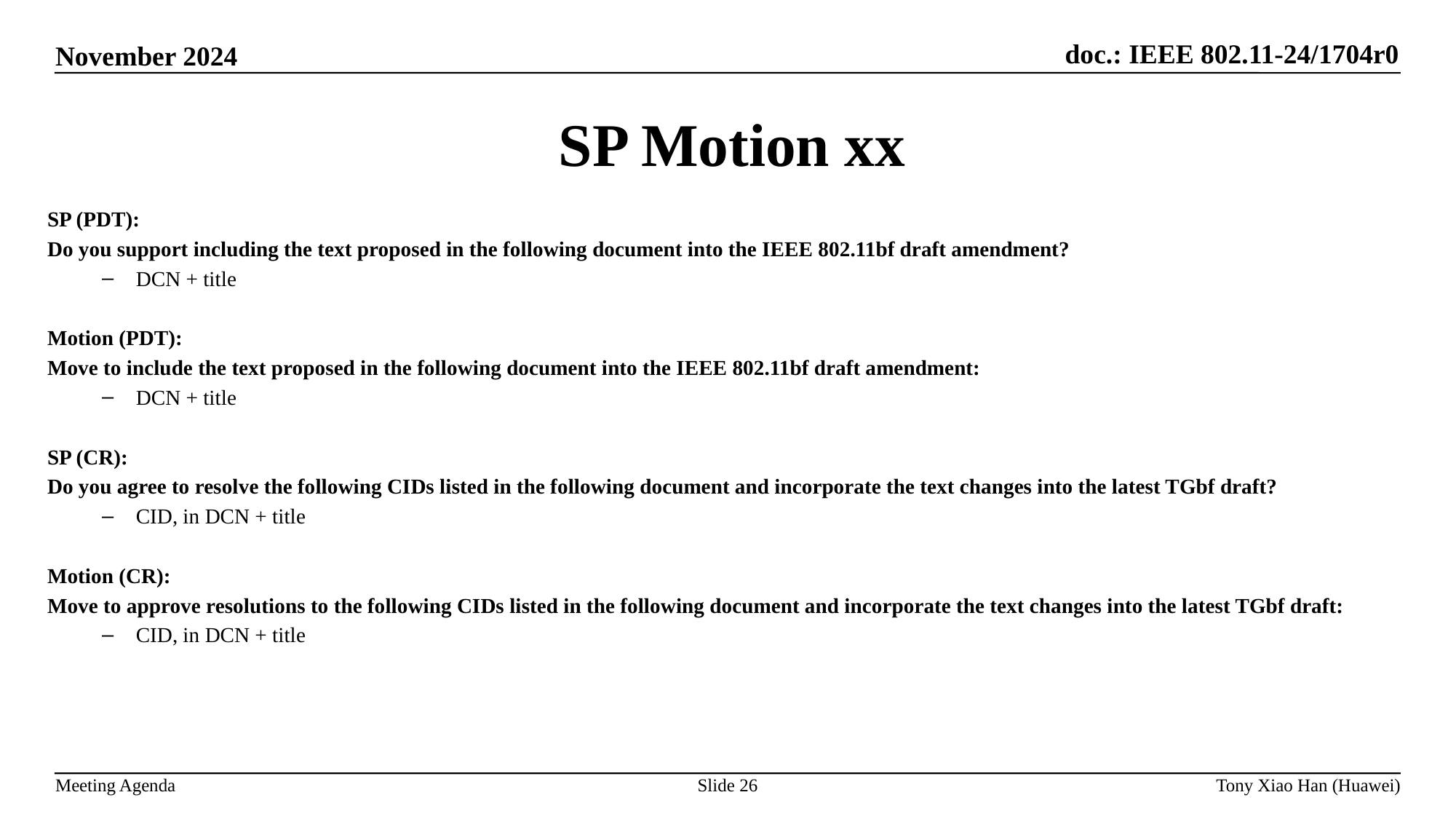

SP Motion xx
SP (PDT):
Do you support including the text proposed in the following document into the IEEE 802.11bf draft amendment?
DCN + title

Motion (PDT):
Move to include the text proposed in the following document into the IEEE 802.11bf draft amendment:
DCN + title

SP (CR):
Do you agree to resolve the following CIDs listed in the following document and incorporate the text changes into the latest TGbf draft?
CID, in DCN + title

Motion (CR):
Move to approve resolutions to the following CIDs listed in the following document and incorporate the text changes into the latest TGbf draft:
CID, in DCN + title